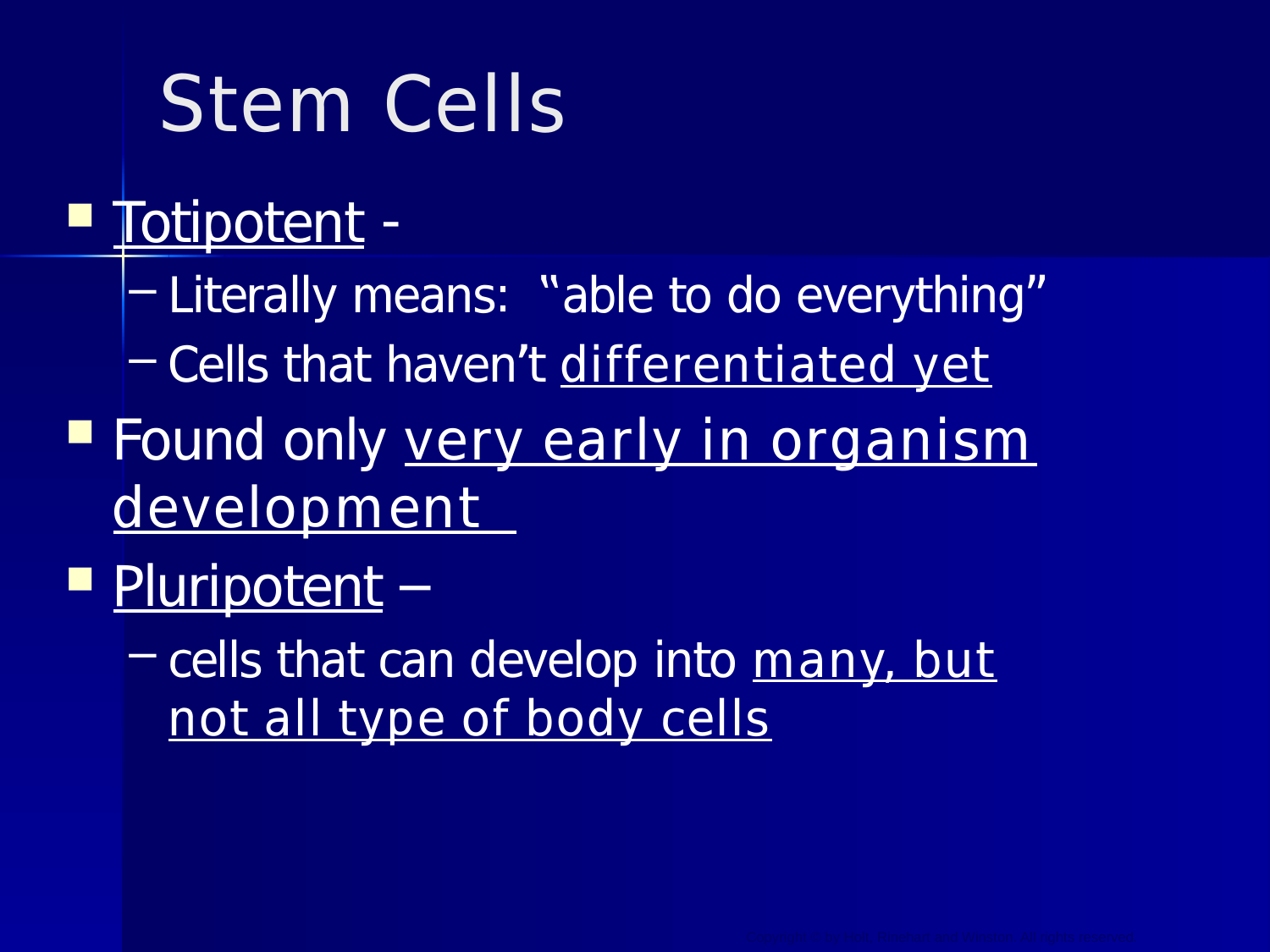

# Stem Cells
Totipotent -
Literally means:  “able to do everything”
Cells that haven’t differentiated yet
Found only very early in organism development
Pluripotent –
cells that can develop into many, but not all type of body cells